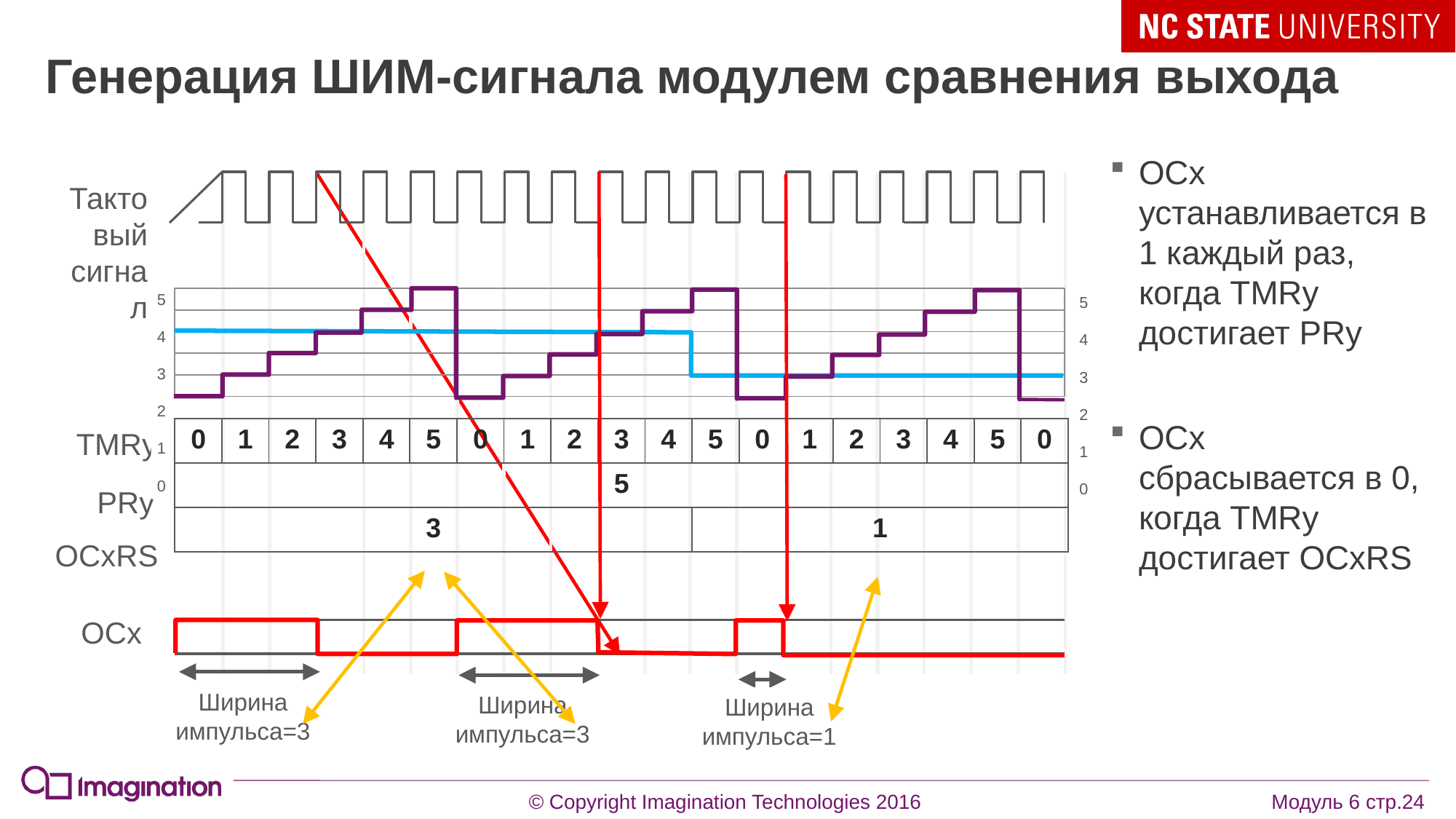

# Генерация ШИМ-сигнала модулем сравнения выхода

OCx устанавливается в 1 каждый раз, когда TMRy достигает PRy

OCx сбрасывается в 0, когда TMRy достигает OCxRS

Тактовый сигнал
5
4
3
2
1
0
5
4
3
2
1
0

| 0 | 1 | 2 | 3 | 4 | 5 | 0 | 1 | 2 | 3 | 4 | 5 | 0 | 1 | 2 | 3 | 4 | 5 | 0 |
| --- | --- | --- | --- | --- | --- | --- | --- | --- | --- | --- | --- | --- | --- | --- | --- | --- | --- | --- |
| 5 |  |  |  |  |  |  |  |  |  |  |  |  |  |  |  |  |  |  |
| 3 |  |  |  |  |  |  |  |  |  |  | 1 |  |  |  |  |  |  |  |
TMRy
PRy
OCxRS
OCx

Ширина импульса=3
Ширина импульса=3
Ширина импульса=1